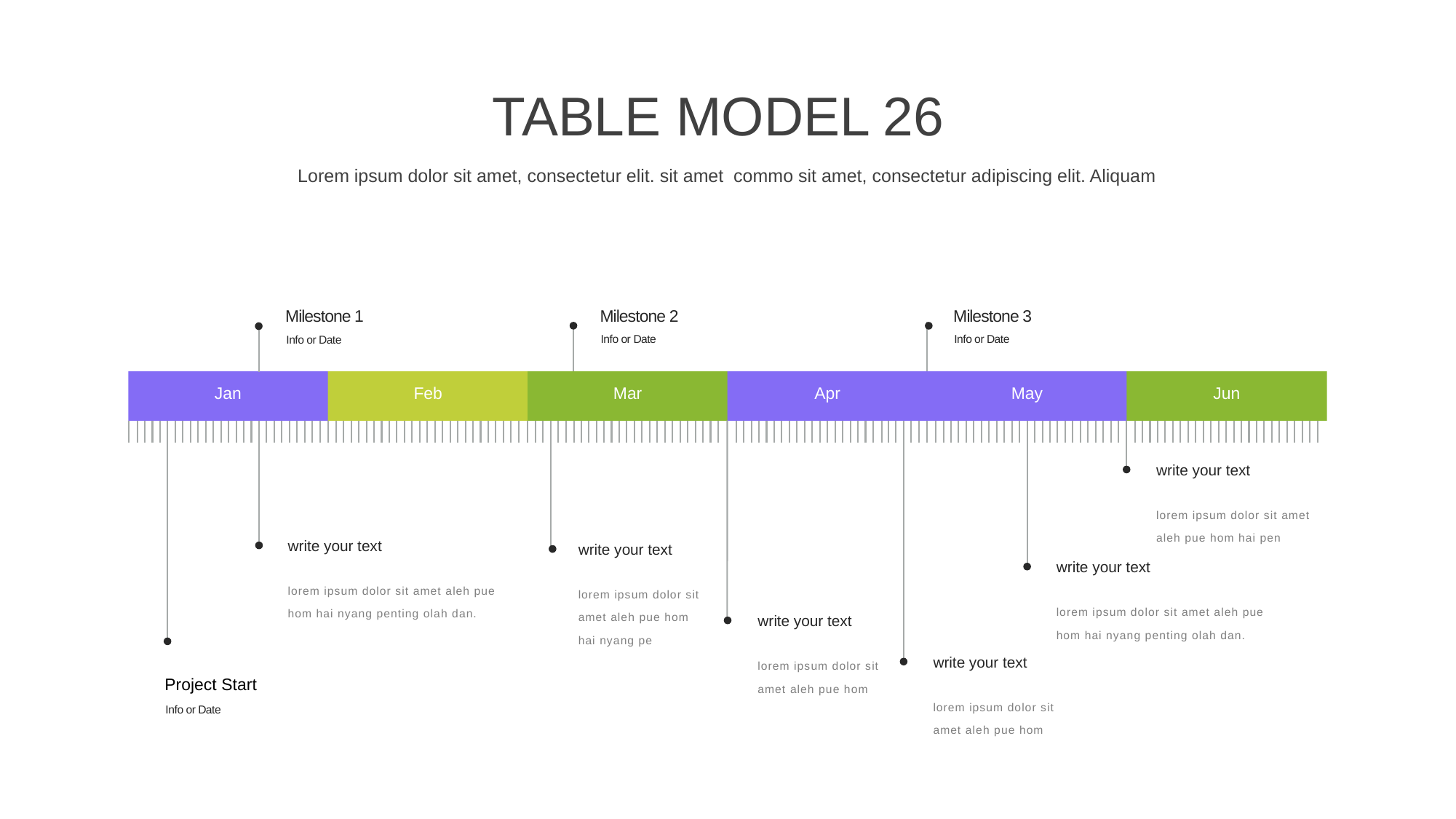

TABLE MODEL 26
Lorem ipsum dolor sit amet, consectetur elit. sit amet  commo sit amet, consectetur adipiscing elit. Aliquam
Milestone 2
Milestone 3
Milestone 1

Info or Date
Info or Date
Info or Date
Apr
Mar
Feb
Jan
Jun
May

write your text
lorem ipsum dolor sit amet aleh pue hom hai pen
write your text
write your text
write your text
lorem ipsum dolor sit amet aleh pue hom hai nyang penting olah dan.
lorem ipsum dolor sit amet aleh pue hom hai nyang pe
lorem ipsum dolor sit amet aleh pue hom hai nyang penting olah dan.
write your text
lorem ipsum dolor sit amet aleh pue hom
write your text
Project Start
lorem ipsum dolor sit amet aleh pue hom
Info or Date